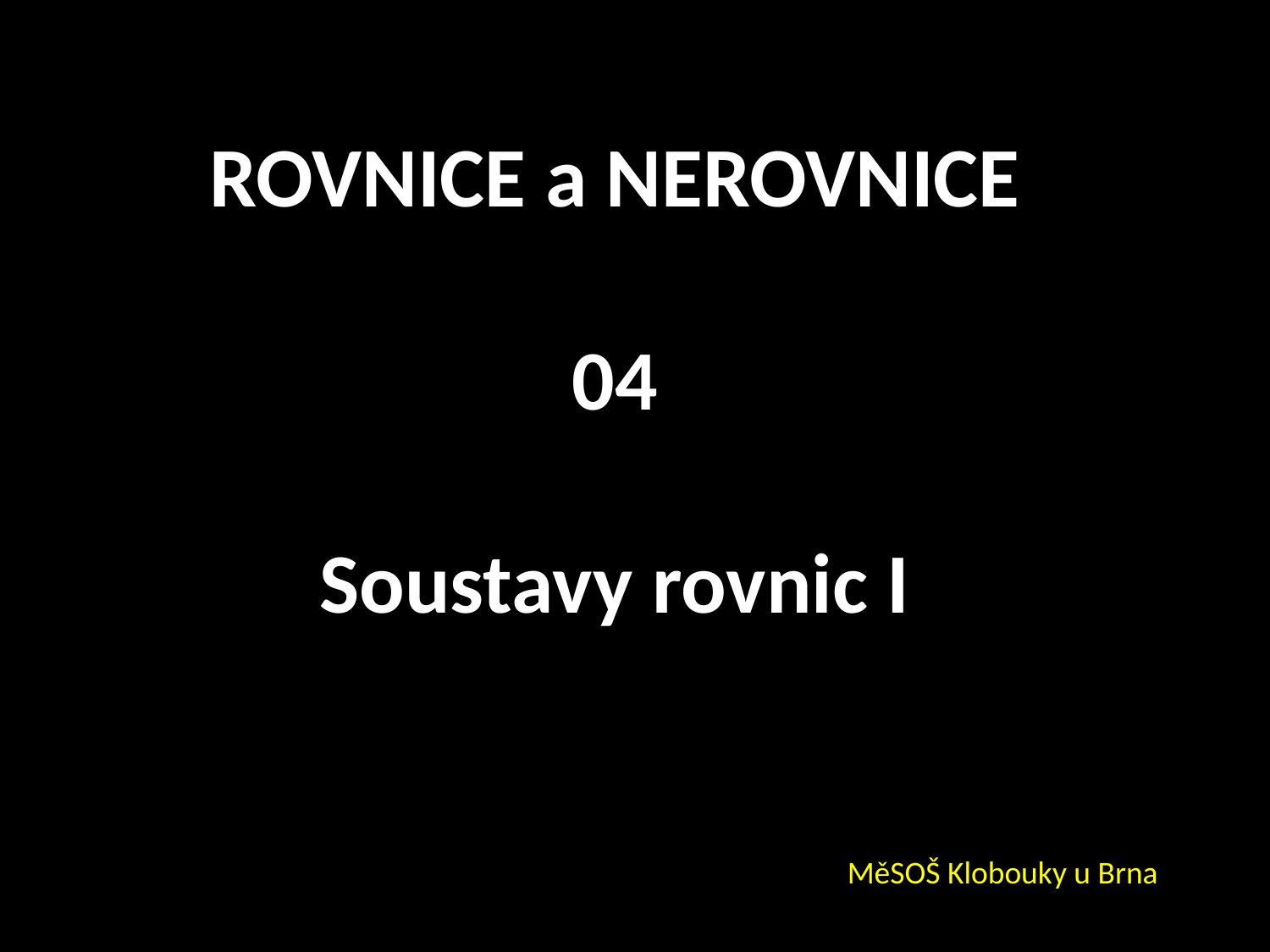

ROVNICE a NEROVNICE

04

Soustavy rovnic I
MěSOŠ Klobouky u Brna